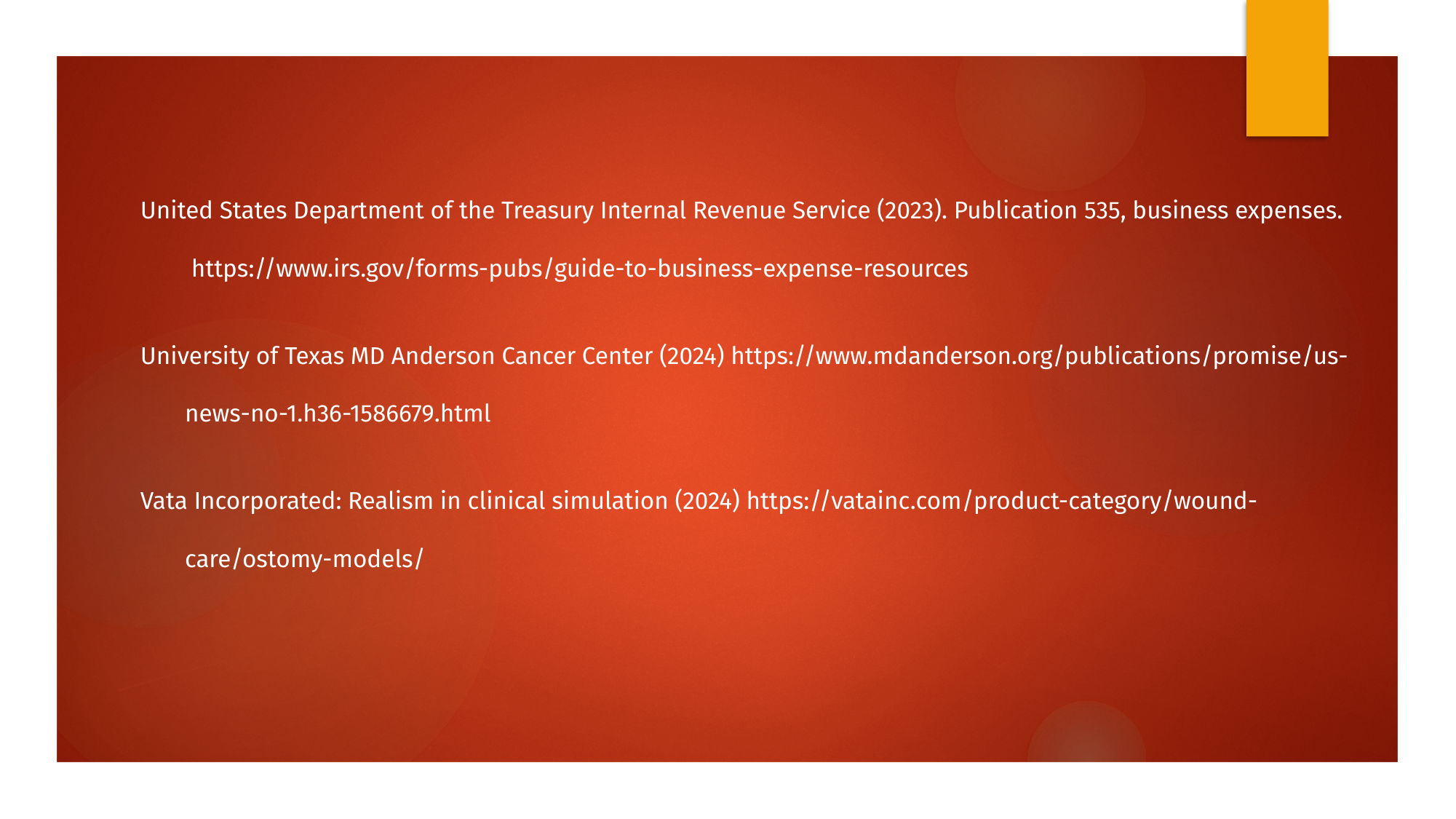

United States Department of the Treasury Internal Revenue Service (2023). Publication 535, business expenses.

        https://www.irs.gov/forms-pubs/guide-to-business-expense-resources

University of Texas MD Anderson Cancer Center (2024) https://www.mdanderson.org/publications/promise/us-

       news-no-1.h36-1586679.html

Vata Incorporated: Realism in clinical simulation (2024) https://vatainc.com/product-category/wound-

       care/ostomy-models/